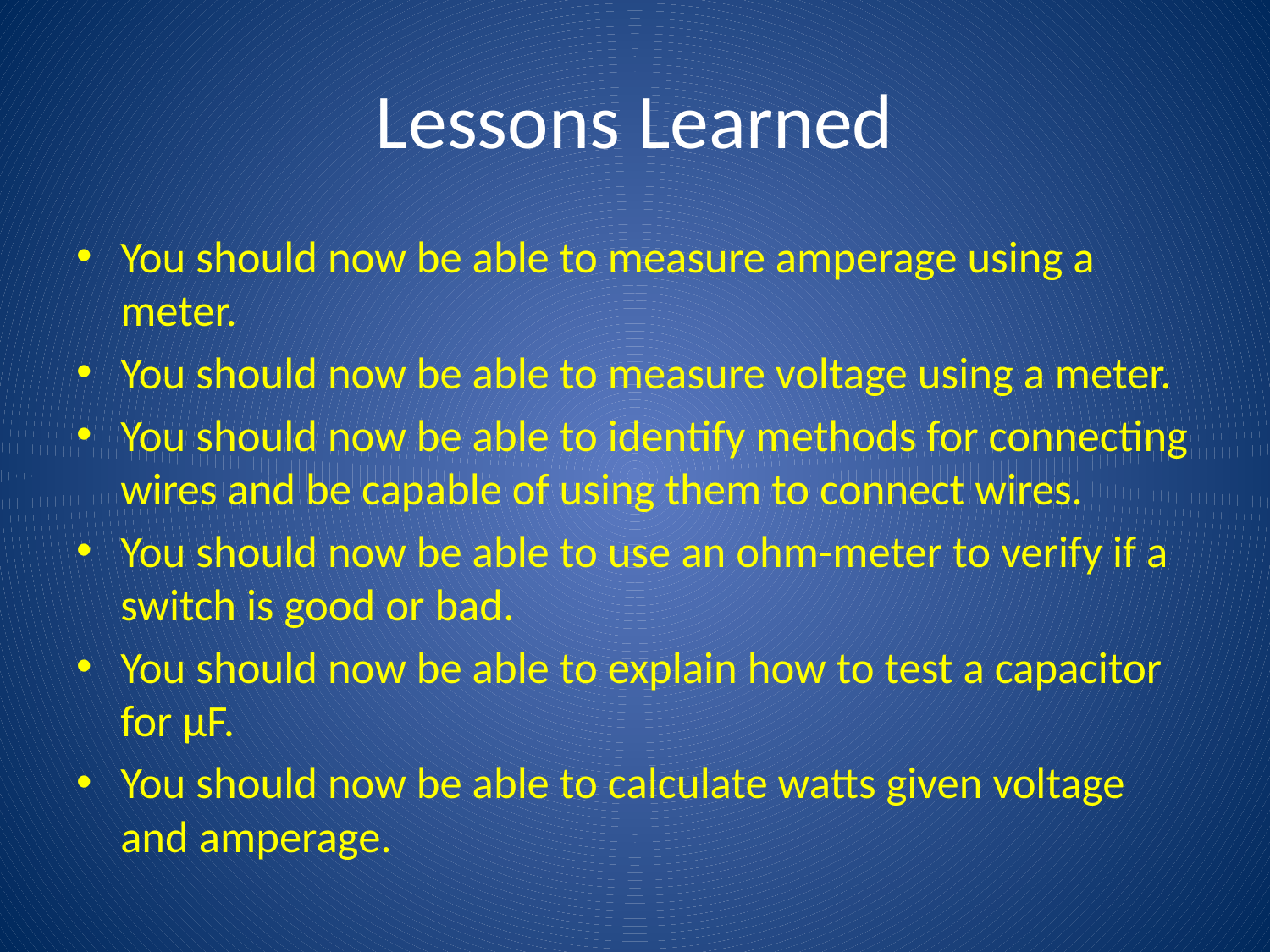

# Lessons Learned
You should now be able to measure amperage using a meter.
You should now be able to measure voltage using a meter.
You should now be able to identify methods for connecting wires and be capable of using them to connect wires.
You should now be able to use an ohm-meter to verify if a switch is good or bad.
You should now be able to explain how to test a capacitor for µF.
You should now be able to calculate watts given voltage and amperage.